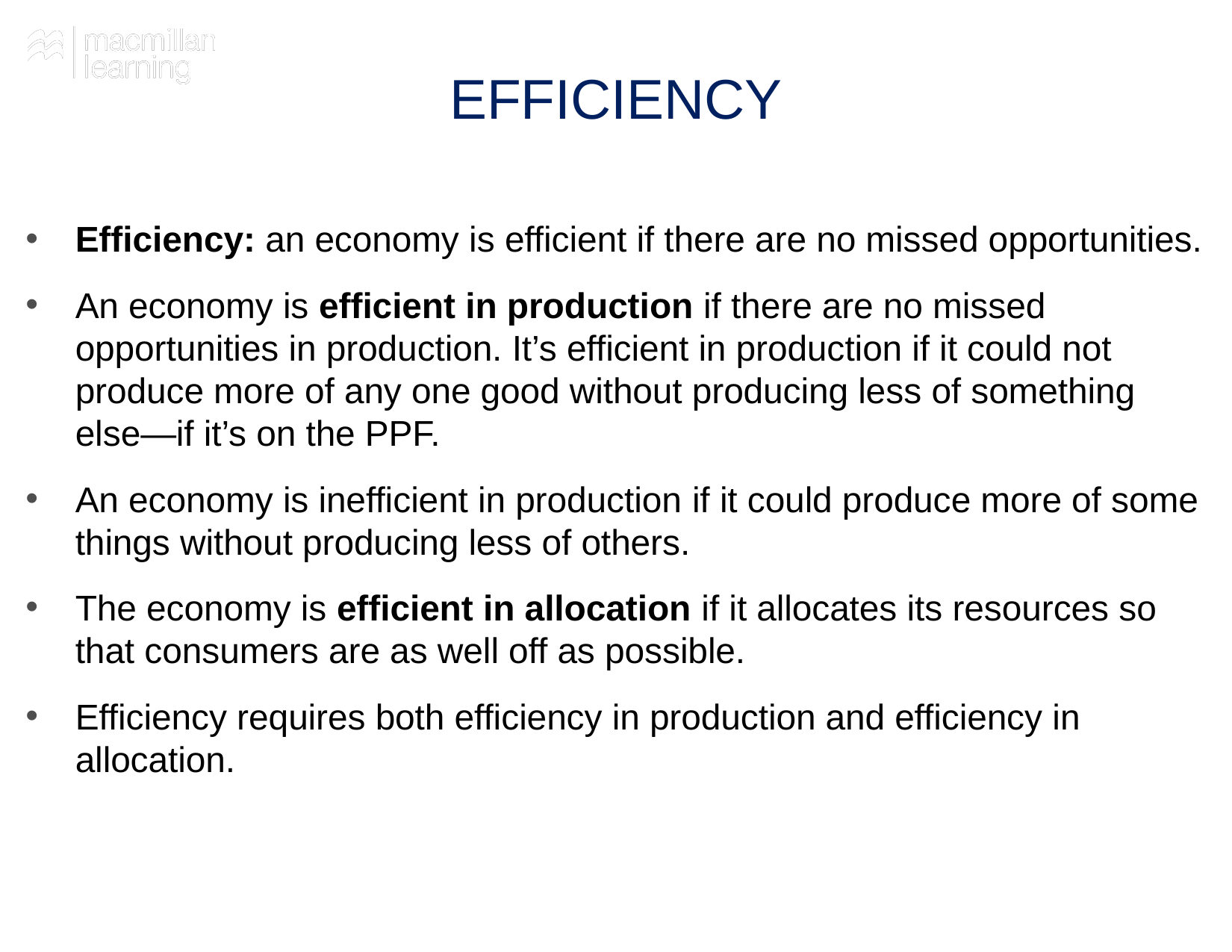

# EFFICIENCY
Efficiency: an economy is efficient if there are no missed opportunities.
An economy is efficient in production if there are no missed opportunities in production. It’s efficient in production if it could not produce more of any one good without producing less of something else—if it’s on the PPF.
An economy is inefficient in production if it could produce more of some things without producing less of others.
The economy is efficient in allocation if it allocates its resources so that consumers are as well off as possible.
Efficiency requires both efficiency in production and efficiency in allocation.